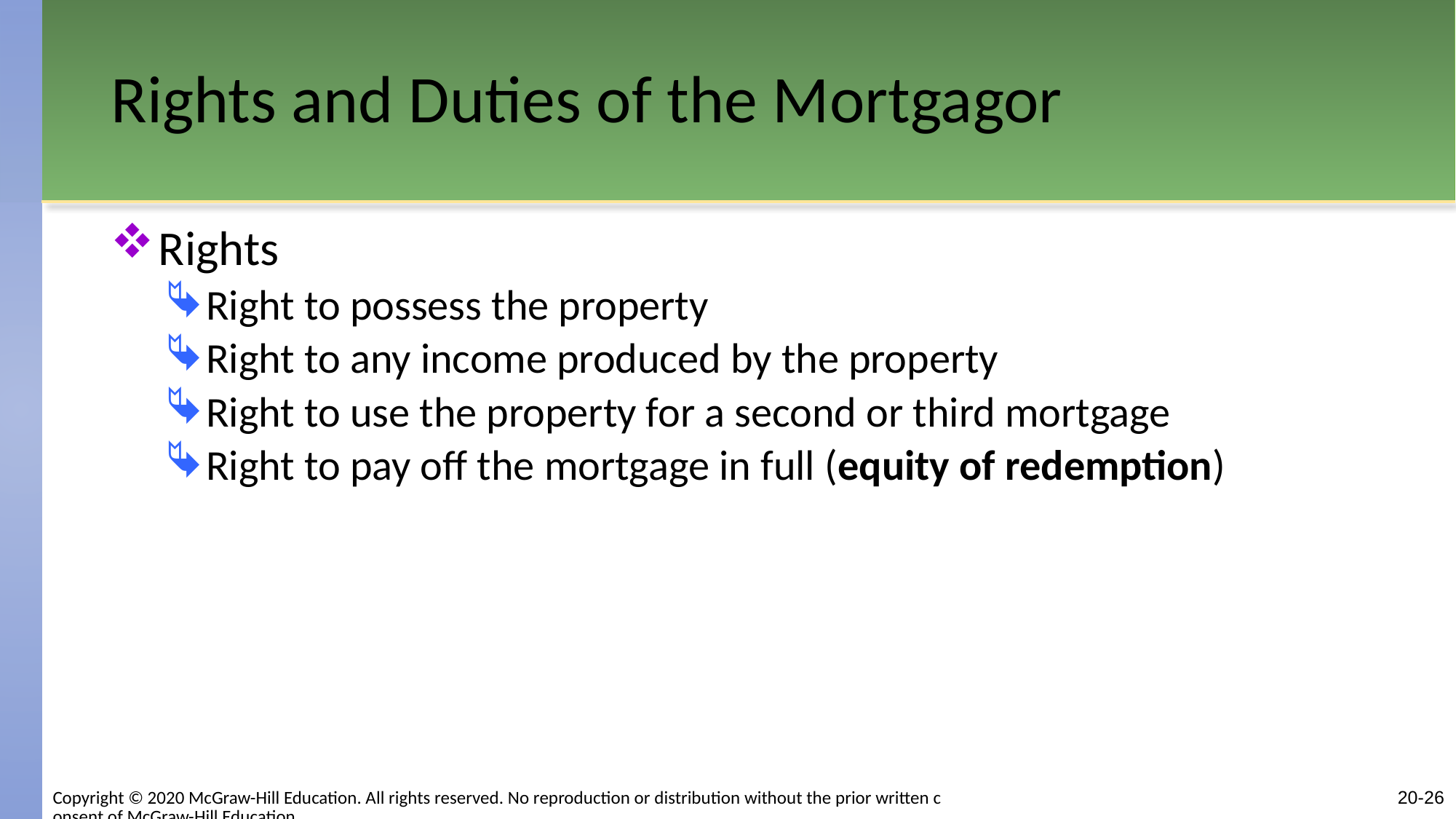

# Rights and Duties of the Mortgagor
Rights
Right to possess the property
Right to any income produced by the property
Right to use the property for a second or third mortgage
Right to pay off the mortgage in full (equity of redemption)
Copyright © 2020 McGraw-Hill Education. All rights reserved. No reproduction or distribution without the prior written consent of McGraw-Hill Education.
20-26